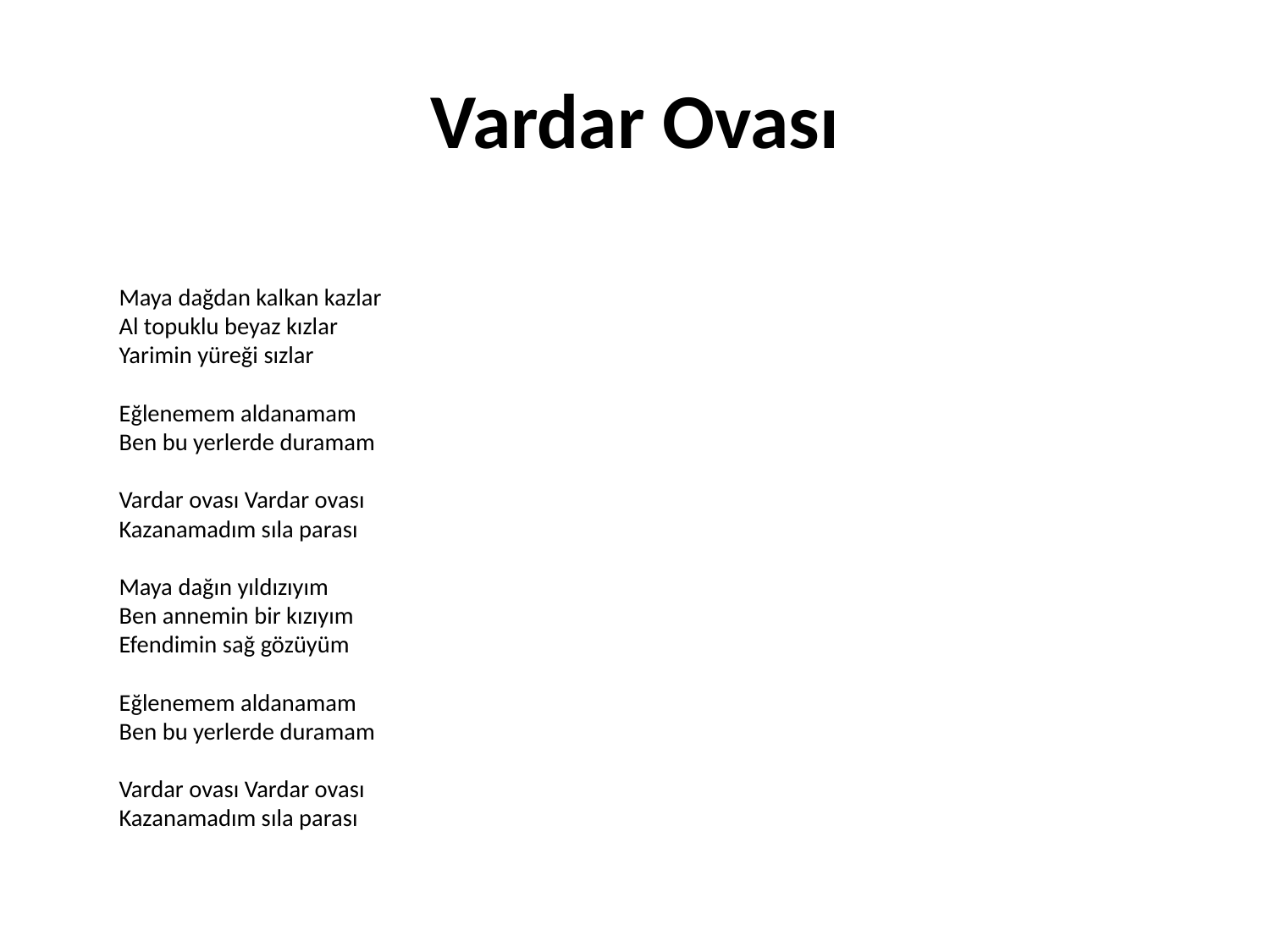

# Vardar Ovası
Maya dağdan kalkan kazlar
Al topuklu beyaz kızlar
Yarimin yüreği sızlar
Eğlenemem aldanamam
Ben bu yerlerde duramam 
Vardar ovası Vardar ovası
Kazanamadım sıla parası
Maya dağın yıldızıyım
Ben annemin bir kızıyım
Efendimin sağ gözüyüm
Eğlenemem aldanamam
Ben bu yerlerde duramam 
Vardar ovası Vardar ovası
Kazanamadım sıla parası